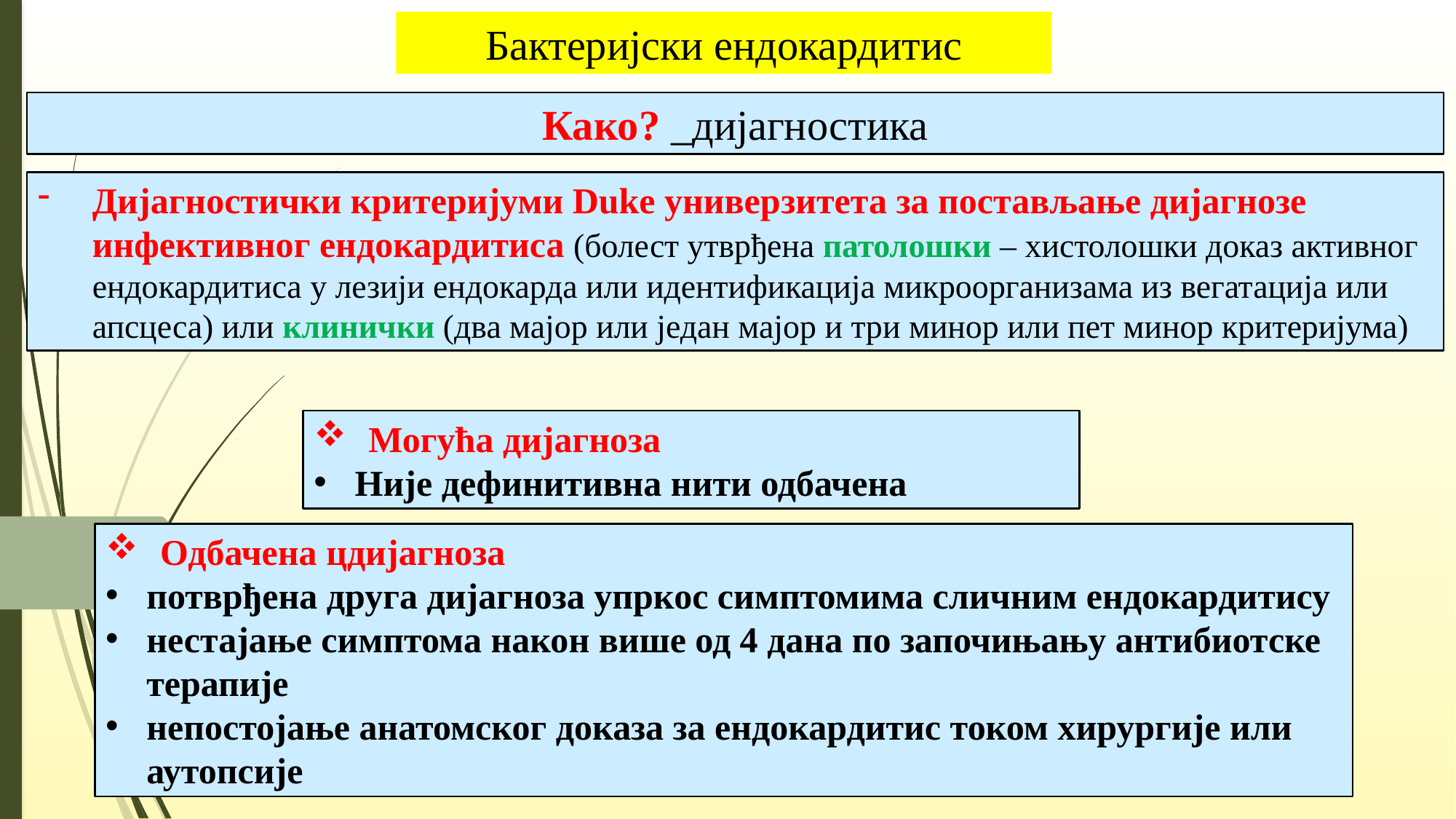

# Бактеријски ендокардитис
Како? _дијагностика
Дијагностички критеријуми Duke универзитета за постављање дијагнозе инфективног ендокардитиса (болест утврђена патолошки – хистолошки доказ активног ендокардитиса у лезији ендокарда или идентификација микроорганизама из вегатација или апсцеса) или клинички (два мајор или један мајор и три минор или пет минор критеријума)
Могућа дијагноза
Није дефинитивна нити одбачена
Одбачена цдијагноза
потврђена друга дијагноза упркос симптомима сличним ендокардитису
нестајање симптома након више од 4 дана по започињању антибиотске терапије
непостојање анатомског доказа за ендокардитис током хирургије или аутопсије